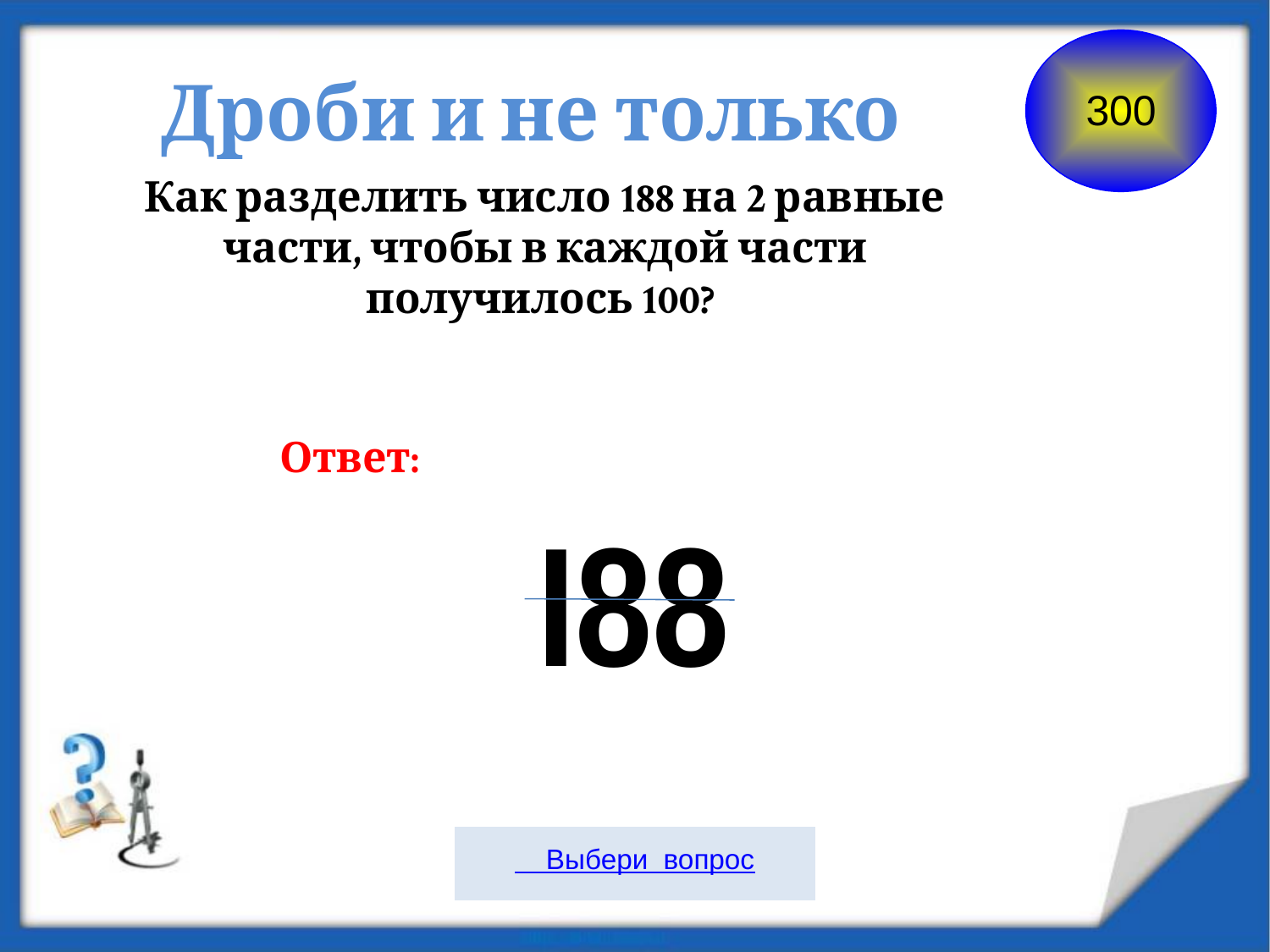

300
Дроби и не только
Как разделить число 188 на 2 равные части, чтобы в каждой части получилось 100?
Ответ:
I88

    Выбери  вопрос